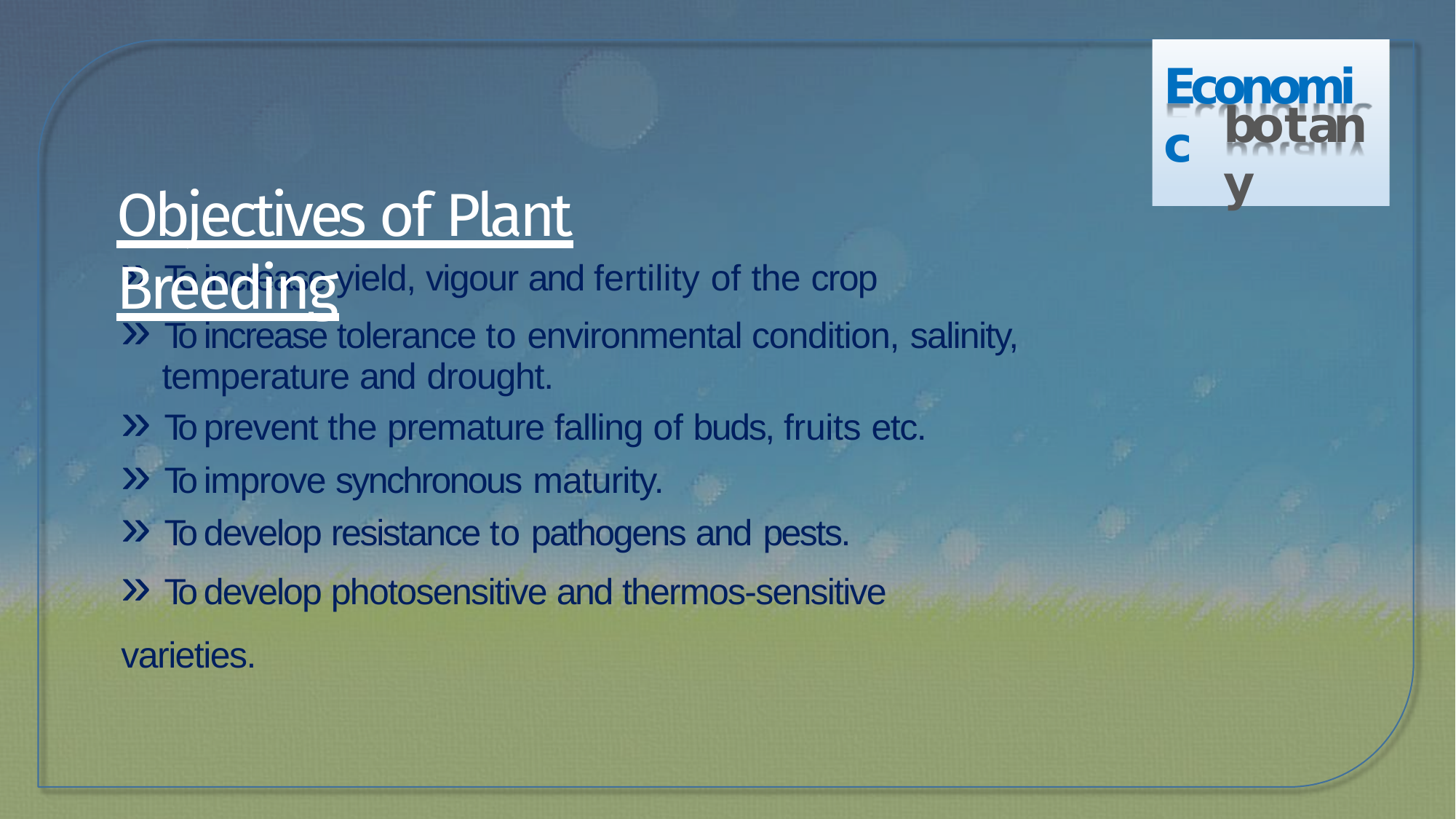

Economic
botany

# Objectives of Plant Breeding
» To increase yield, vigour and fertility of the crop
» To increase tolerance to environmental condition, salinity,
temperature and drought.
» To prevent the premature falling of buds, fruits etc.
» To improve synchronous maturity.
» To develop resistance to pathogens and pests.
» To develop photosensitive and thermos-sensitive varieties.